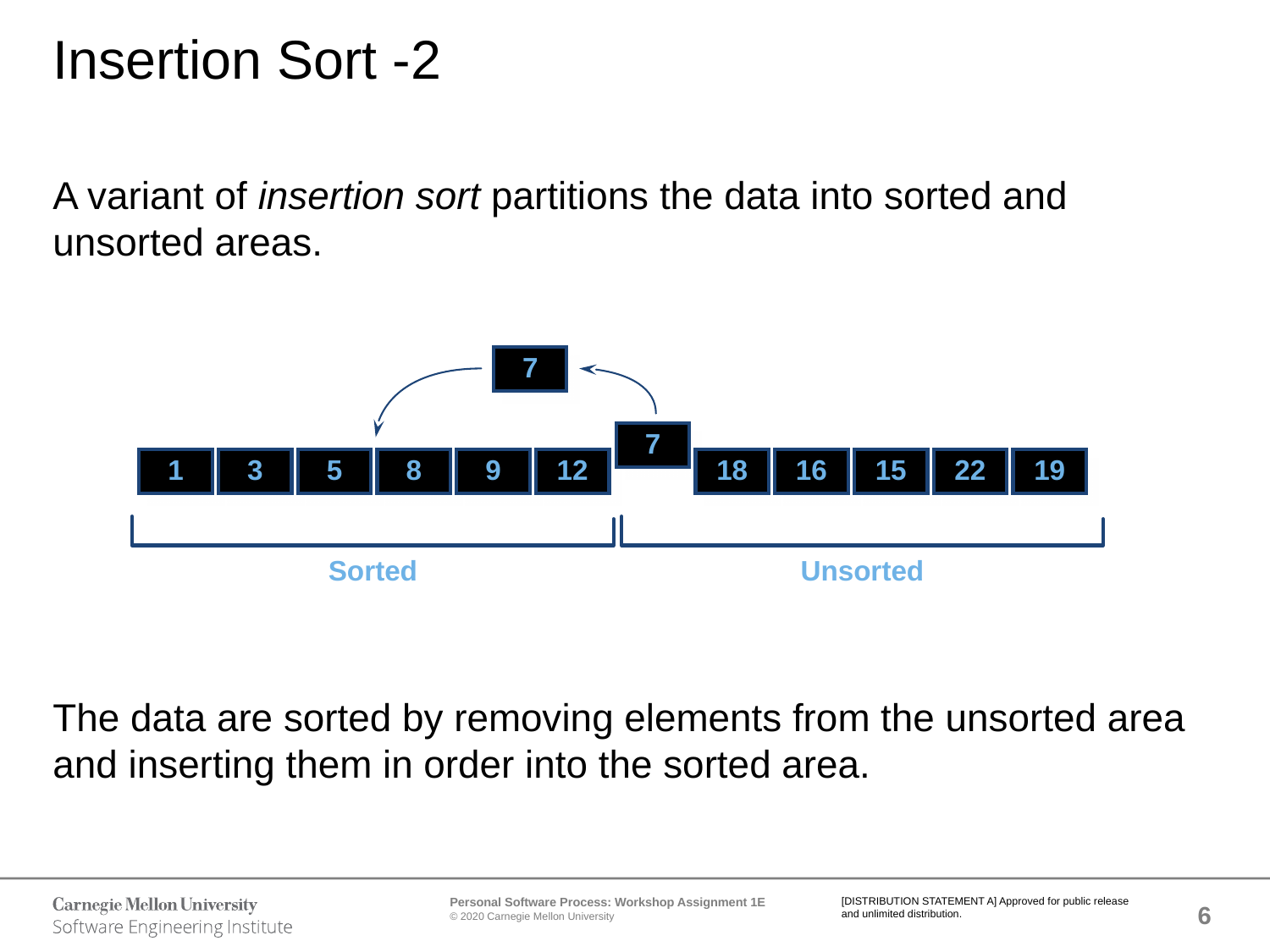

# Insertion Sort -2
A variant of insertion sort partitions the data into sorted and unsorted areas.

The data are sorted by removing elements from the unsorted area and inserting them in order into the sorted area.

7

7
1
3
5
8
9
12
18
16
15
22
19

Sorted
Unsorted